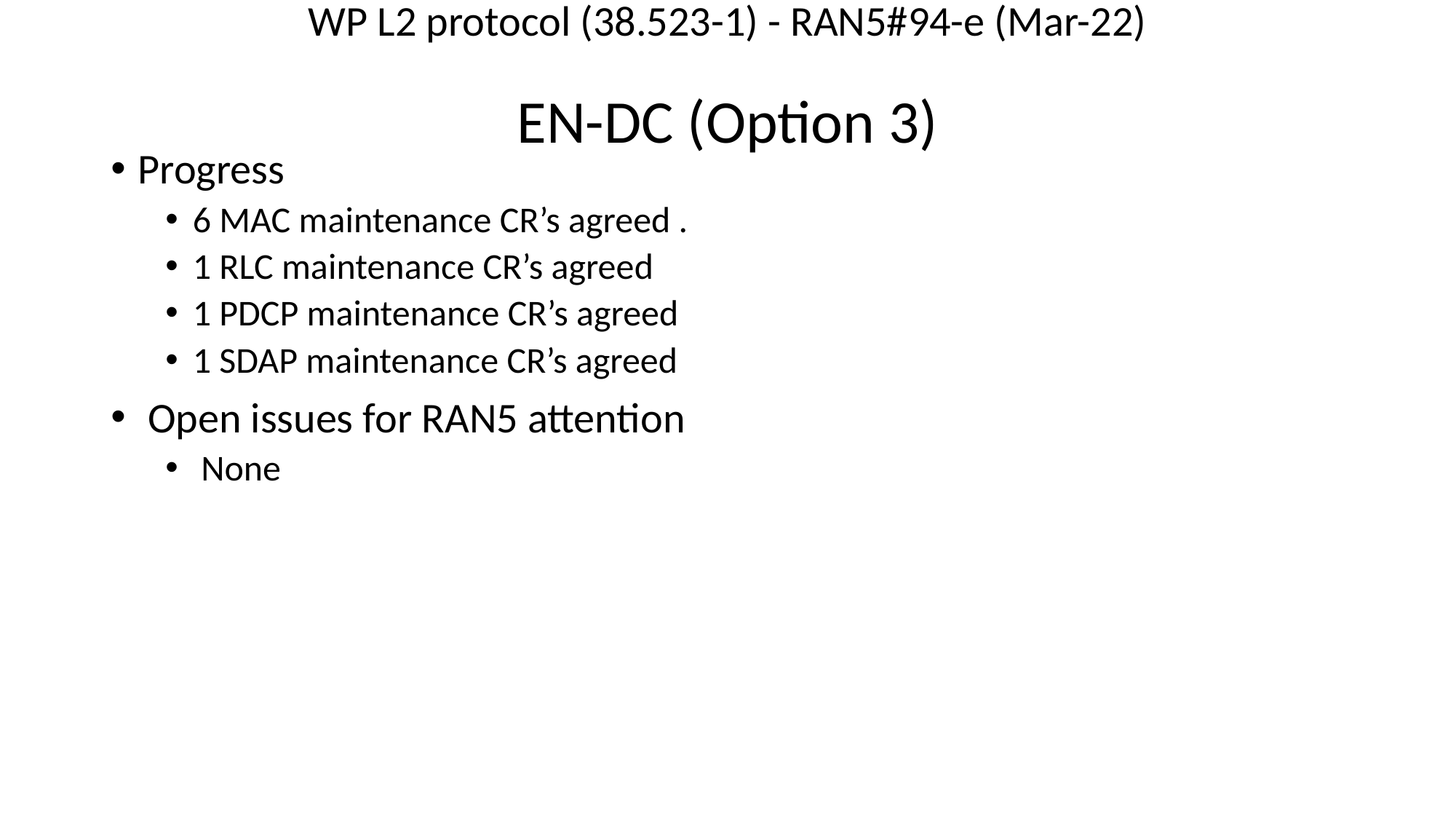

# WP L2 protocol (38.523-1) - RAN5#94-e (Mar-22) EN-DC (Option 3)
Progress
6 MAC maintenance CR’s agreed .
1 RLC maintenance CR’s agreed
1 PDCP maintenance CR’s agreed
1 SDAP maintenance CR’s agreed
 Open issues for RAN5 attention
 None